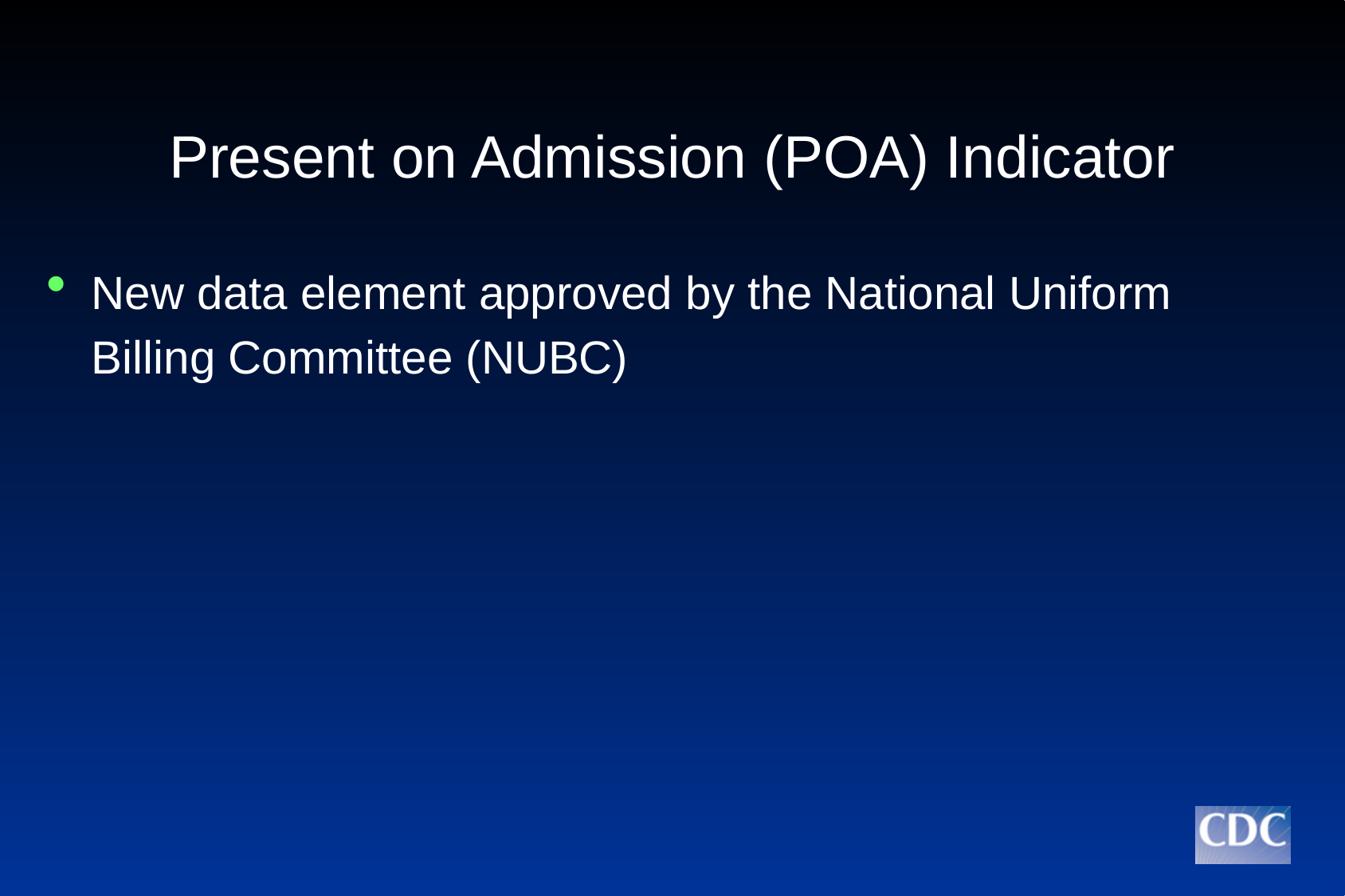

# Present on Admission (POA) Indicator
New data element approved by the National Uniform Billing Committee (NUBC)